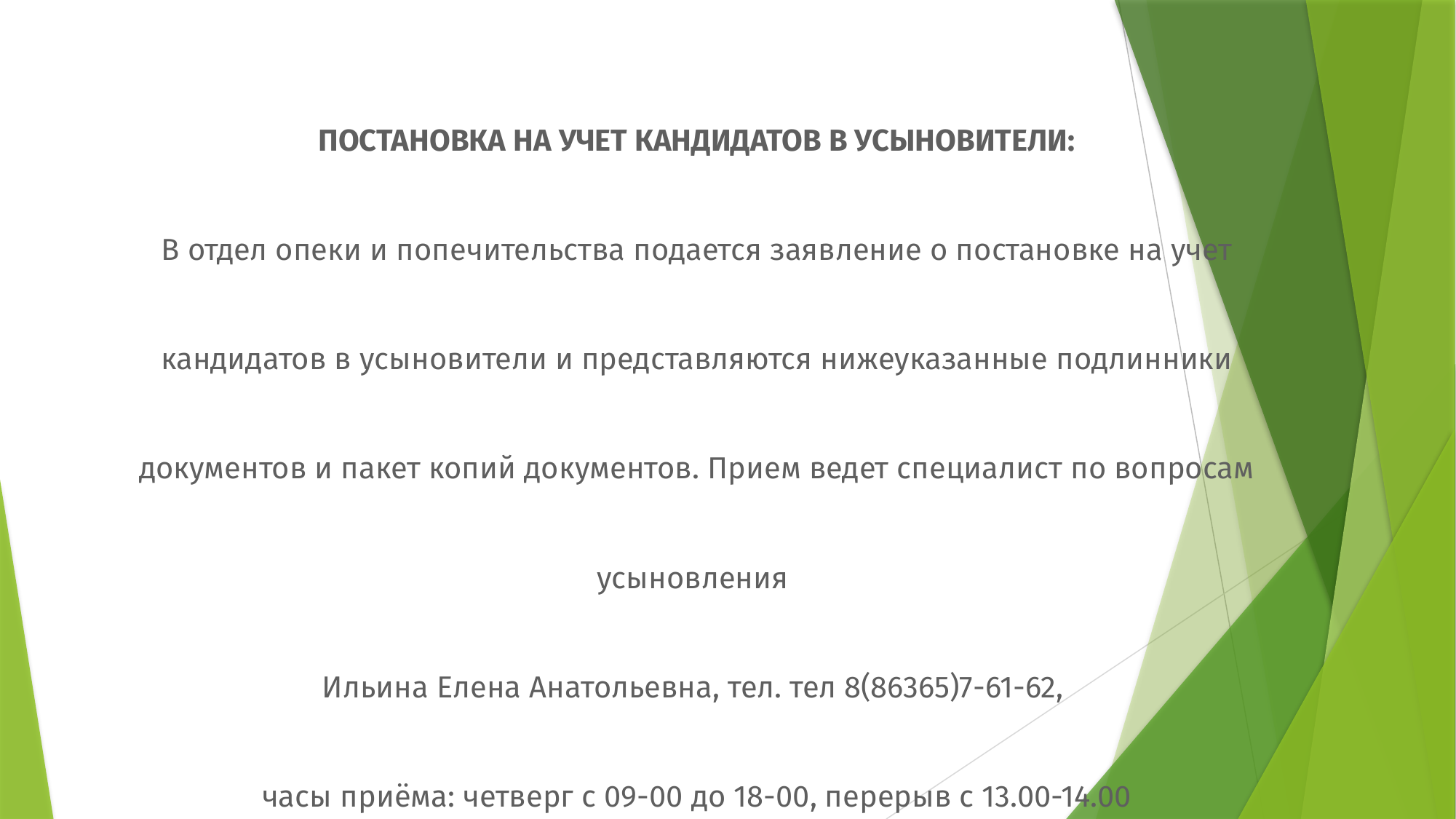

ПОСТАНОВКА НА УЧЕТ КАНДИДАТОВ В УСЫНОВИТЕЛИ:
В отдел опеки и попечительства подается заявление о постановке на учет кандидатов в усыновители и представляются нижеуказанные подлинники документов и пакет копий документов. Прием ведет специалист по вопросам усыновления
Ильина Елена Анатольевна, тел. тел 8(86365)7-61-62,
часы приёма: четверг с 09-00 до 18-00, перерыв с 13.00-14.00